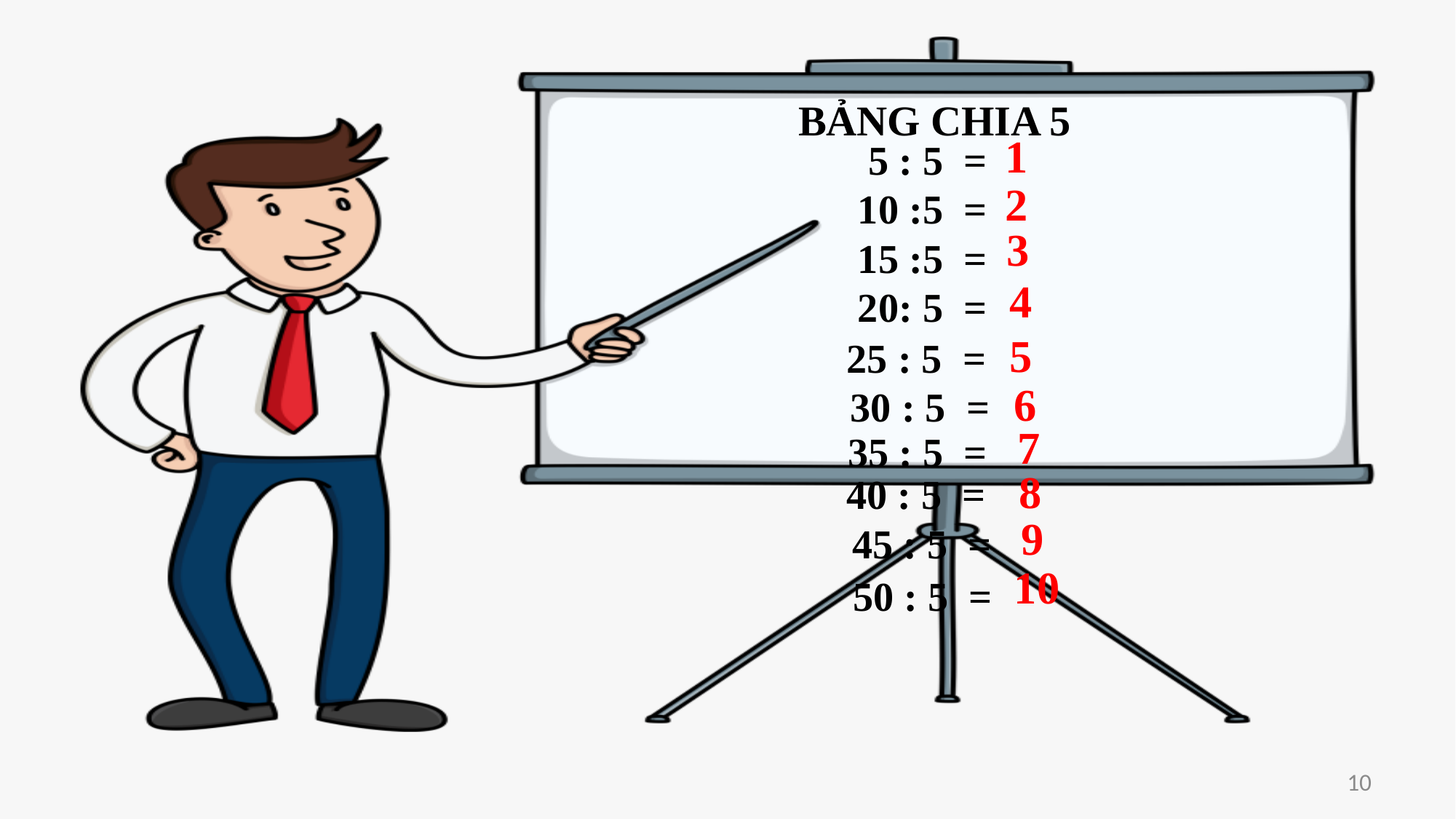

BẢNG CHIA 5
1
   5 : 5  =
  10 :5  =
  15 :5  =
  20: 5  =
2
3
4
5
25 : 5  =
6
30 : 5  =
7
35 : 5  =
8
40 : 5  =
9
45 : 5  =
10
50 : 5  =
10